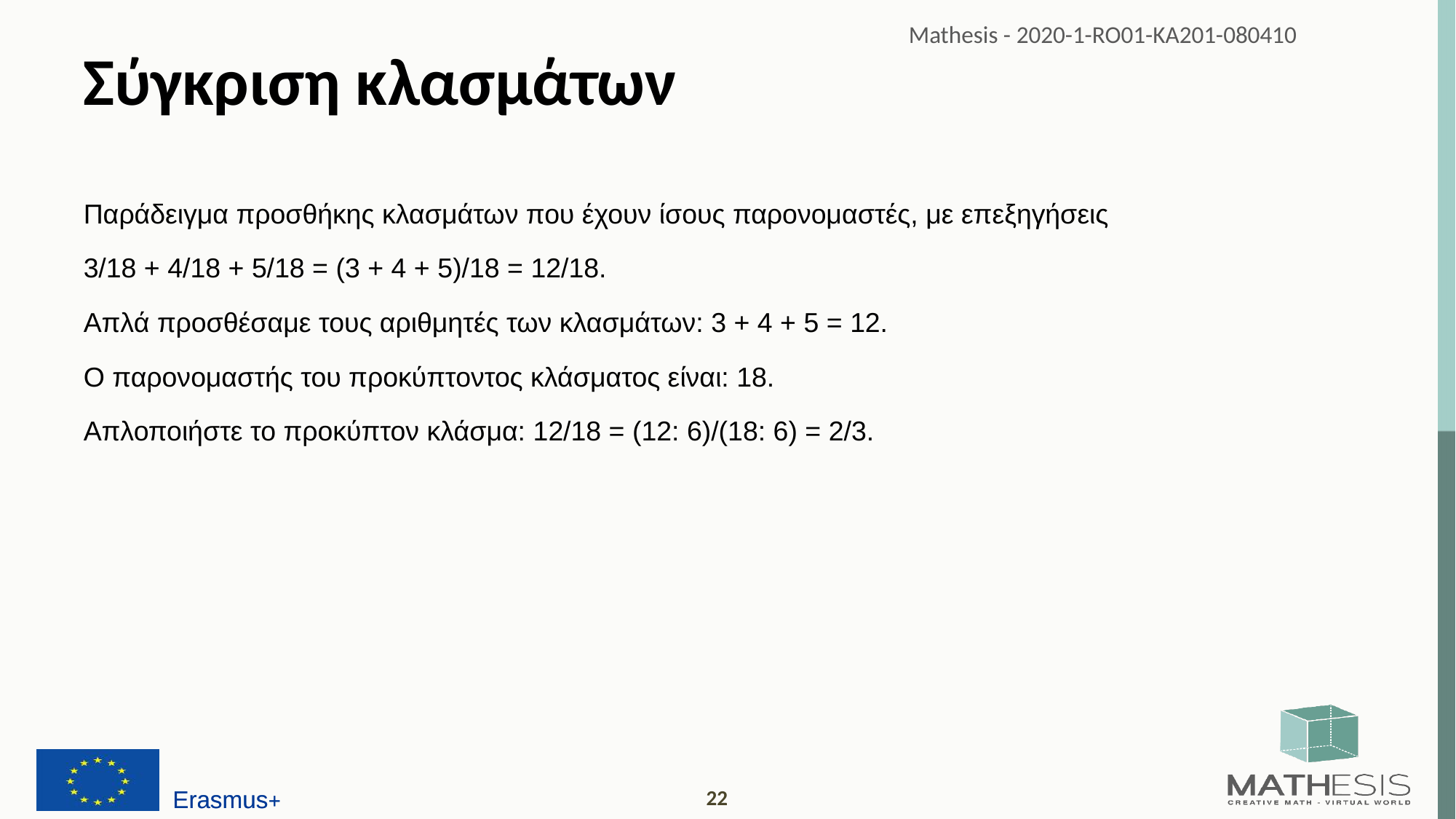

# Σύγκριση κλασμάτων

Παράδειγμα προσθήκης κλασμάτων που έχουν ίσους παρονομαστές, με επεξηγήσεις
3/18 + 4/18 + 5/18 = (3 + 4 + 5)/18 = 12/18.
Απλά προσθέσαμε τους αριθμητές των κλασμάτων: 3 + 4 + 5 = 12.
Ο παρονομαστής του προκύπτοντος κλάσματος είναι: 18.
Απλοποιήστε το προκύπτον κλάσμα: 12/18 = (12: 6)/(18: 6) = 2/3.